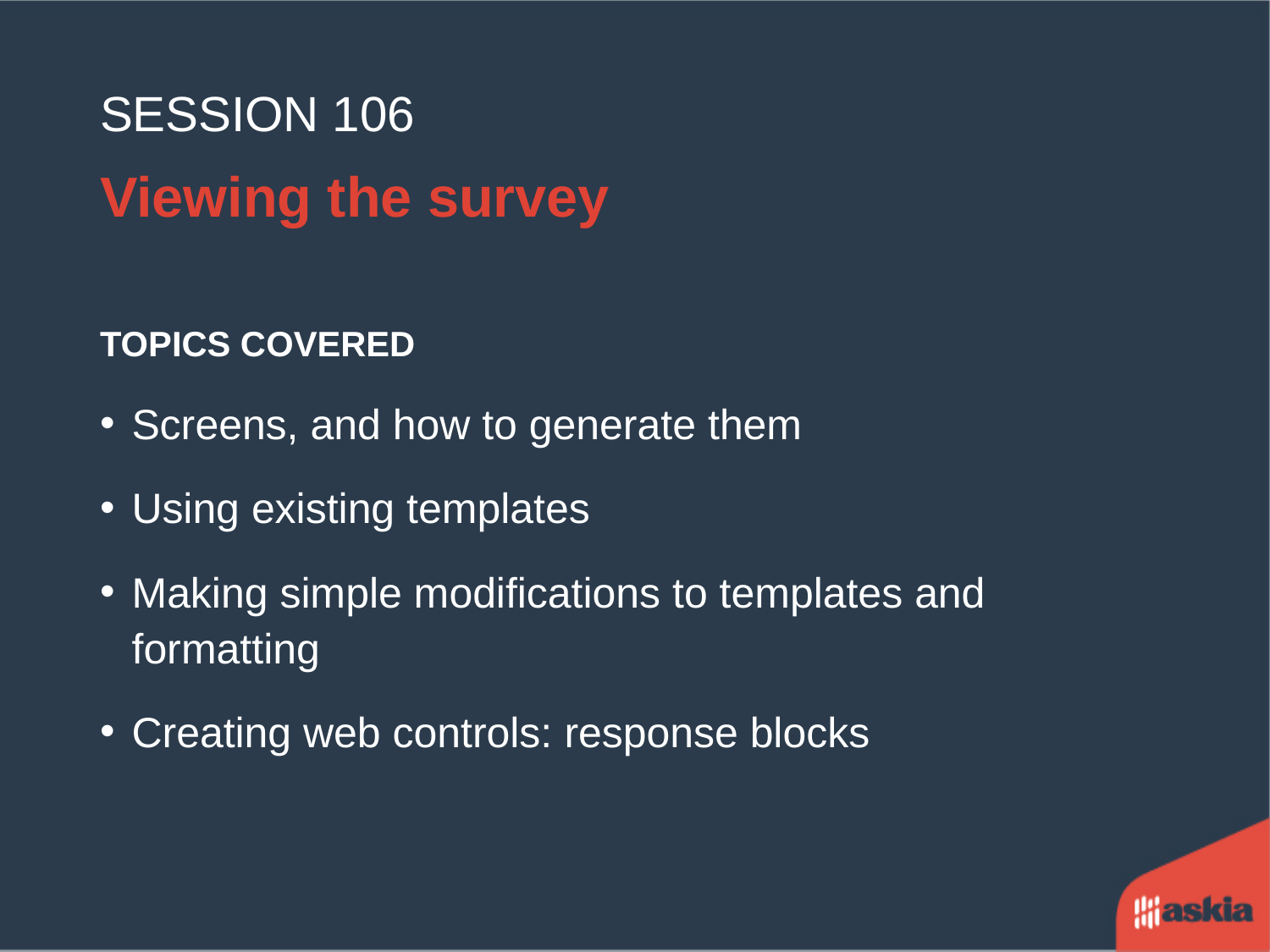

# Session 106
Viewing the survey

TOPICS COVERED
Screens, and how to generate them
Using existing templates
Making simple modifications to templates and formatting
Creating web controls: response blocks